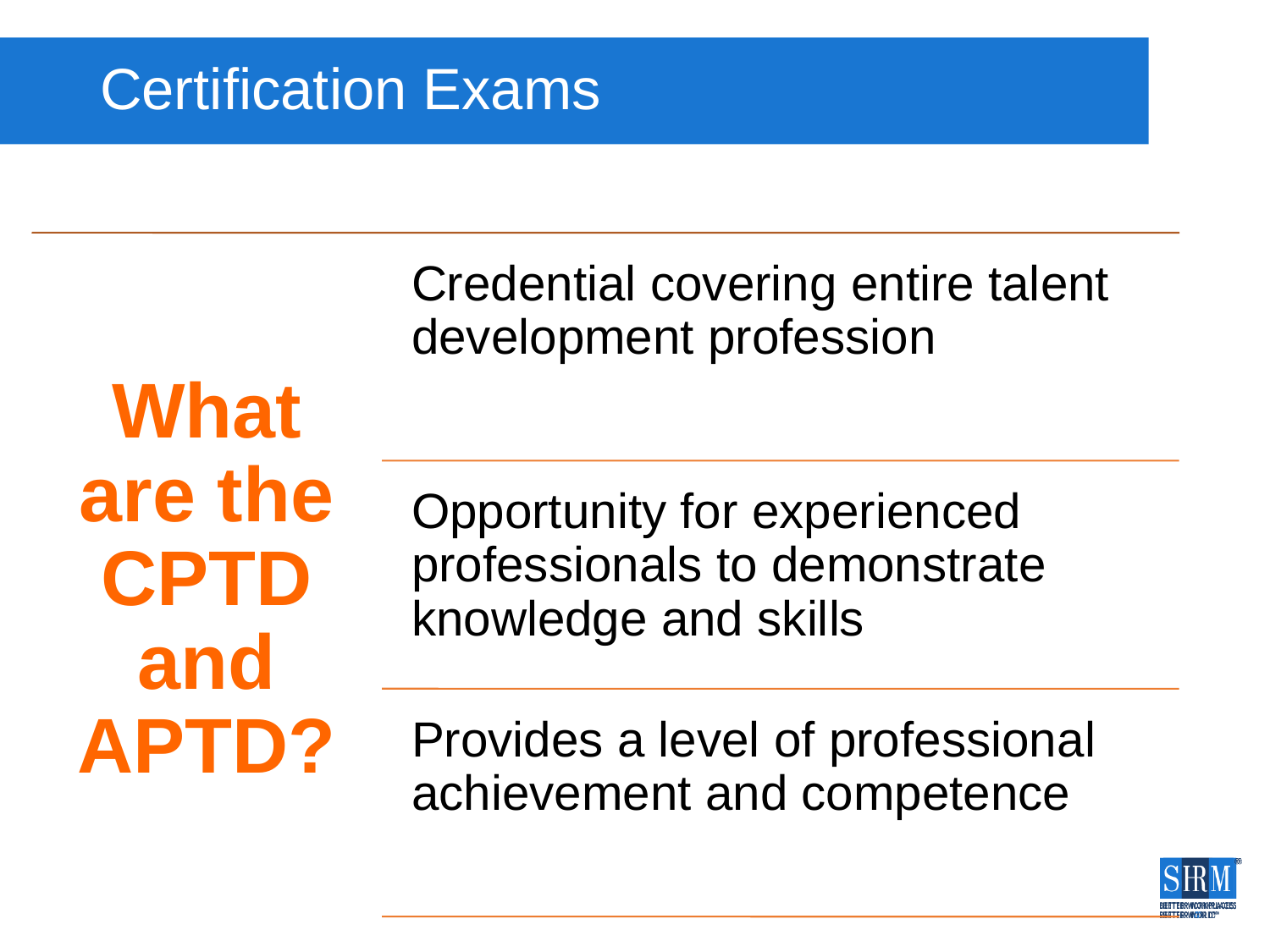

# Certification Exams
What are the CPTD and APTD?
Credential covering entire talent development profession
Opportunity for experienced professionals to demonstrate knowledge and skills
Provides a level of professional achievement and competence